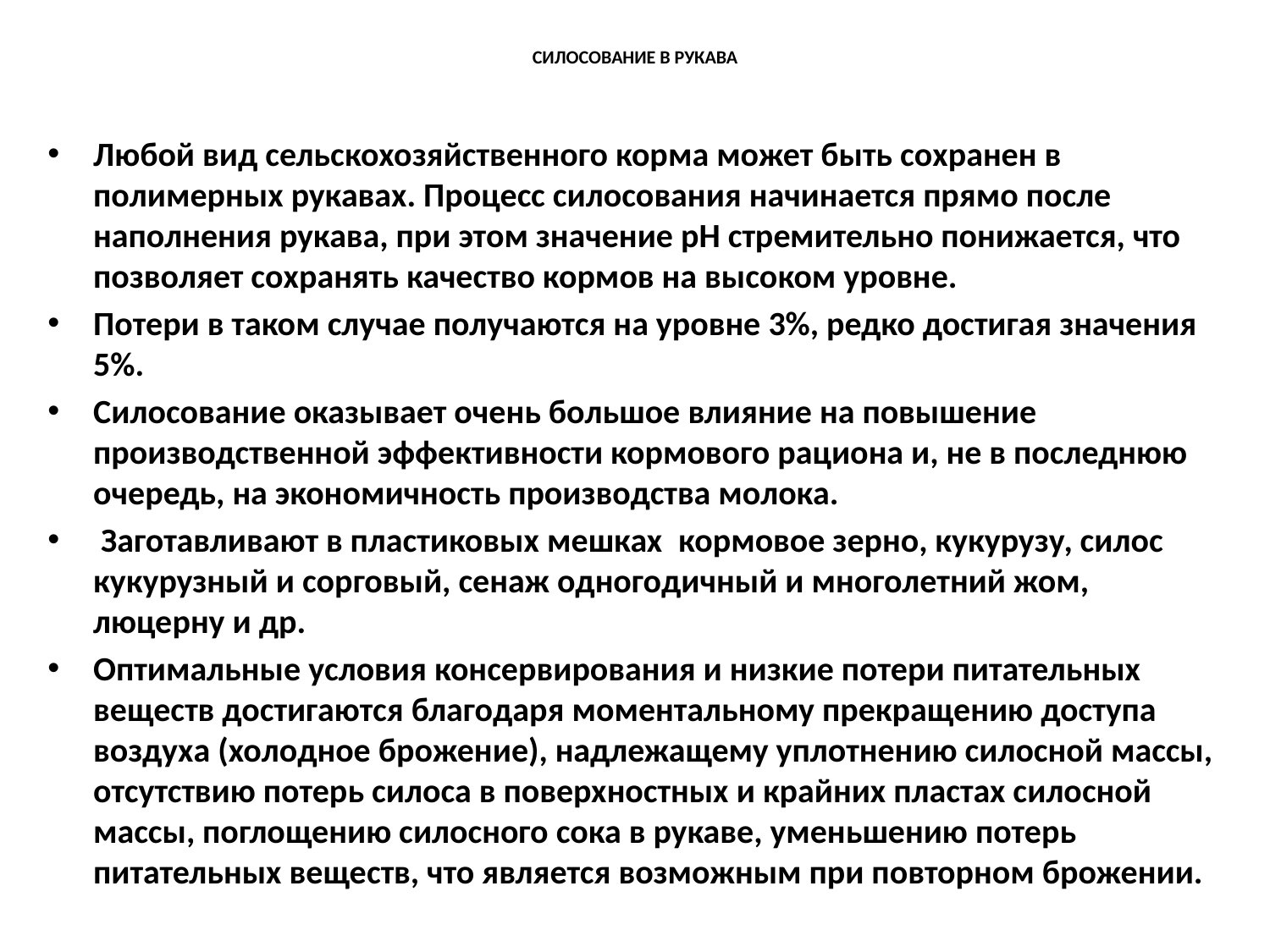

# СИЛОСОВАНИЕ В РУКАВА
Любой вид сельскохозяйственного корма может быть сохранен в полимерных рукавах. Процесс силосования начинается прямо после наполнения рукава, при этом значение pH стремительно понижается, что позволяет сохранять качество кормов на высоком уровне.
Потери в таком случае получаются на уровне 3%, редко достигая значения 5%.
Силосование оказывает очень большое влияние на повышение производственной эффективности кормового рациона и, не в последнюю очередь, на экономичность производства молока.
 Заготавливают в пластиковых мешках  кормовое зерно, кукурузу, силос кукурузный и сорговый, сенаж одногодичный и многолетний жом, люцерну и др.
Оптимальные условия консервирования и низкие потери питательных веществ достигаются благодаря моментальному прекращению доступа воздуха (холодное брожение), надлежащему уплотнению силосной массы, отсутствию потерь силоса в поверхностных и крайних пластах силосной массы, поглощению силосного сока в рукаве, уменьшению потерь питательных веществ, что является возможным при повторном брожении.